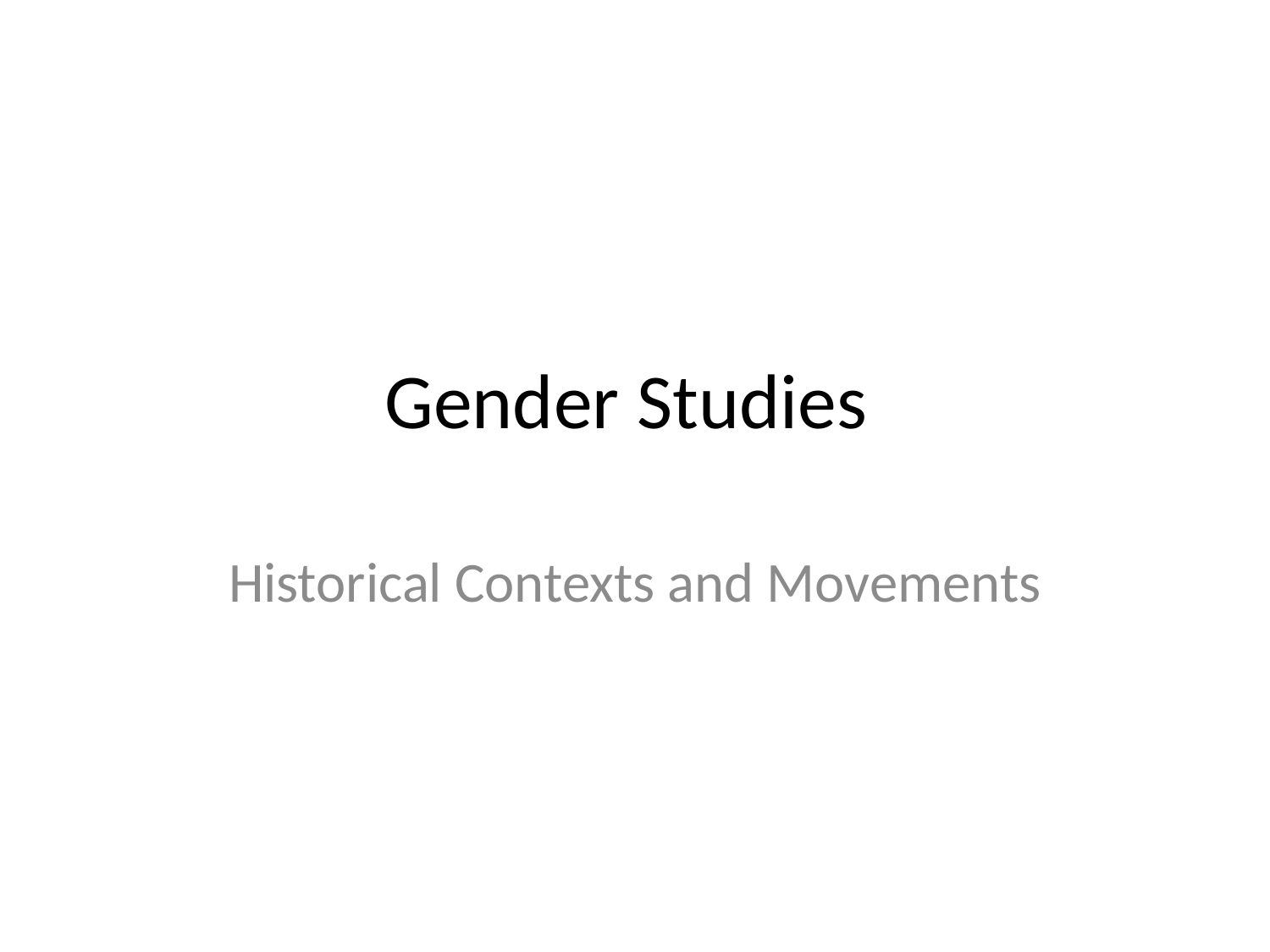

# Gender Studies
Historical Contexts and Movements